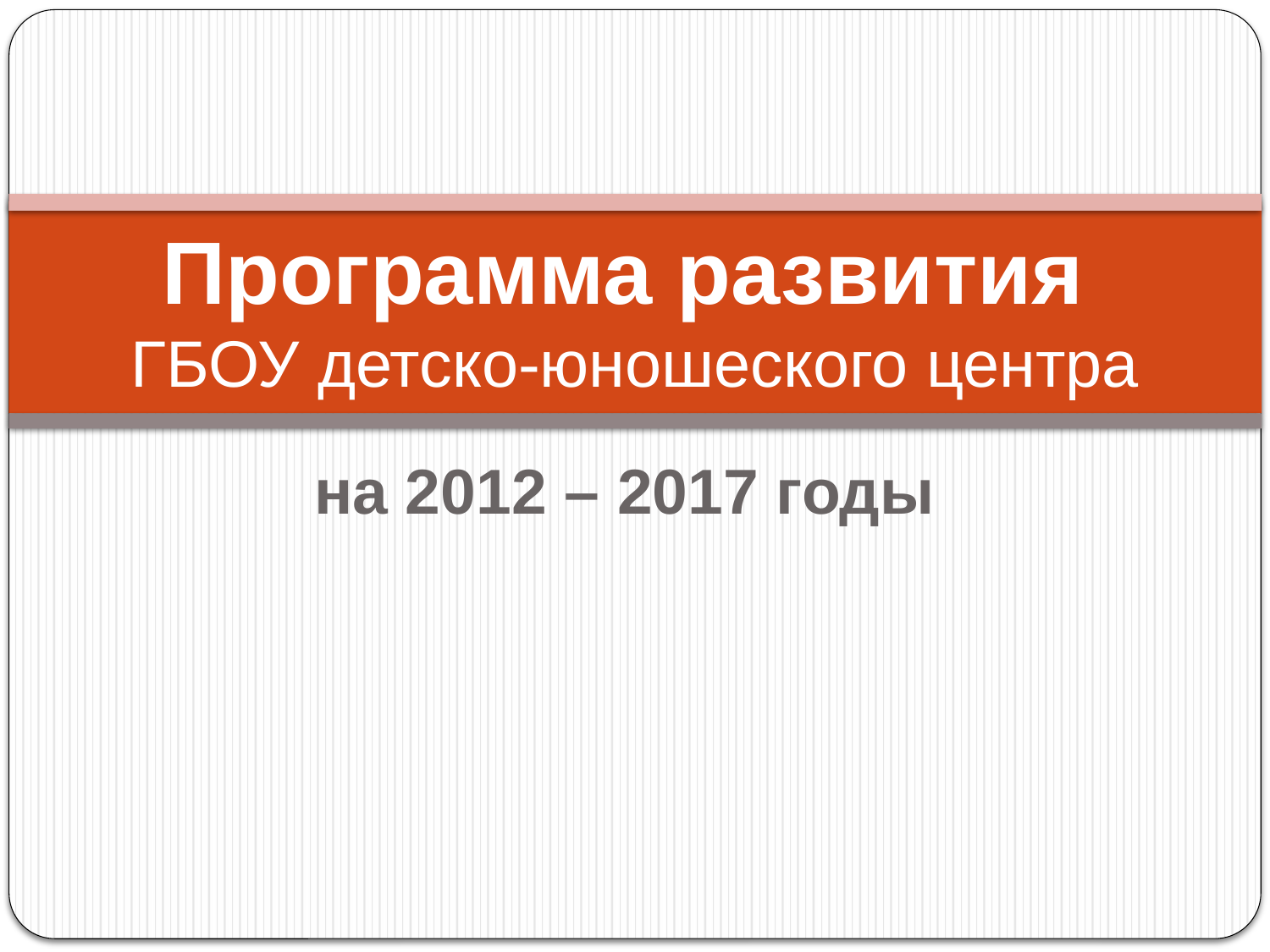

# Программа развития ГБОУ детско-юношеского центра
на 2012 – 2017 годы